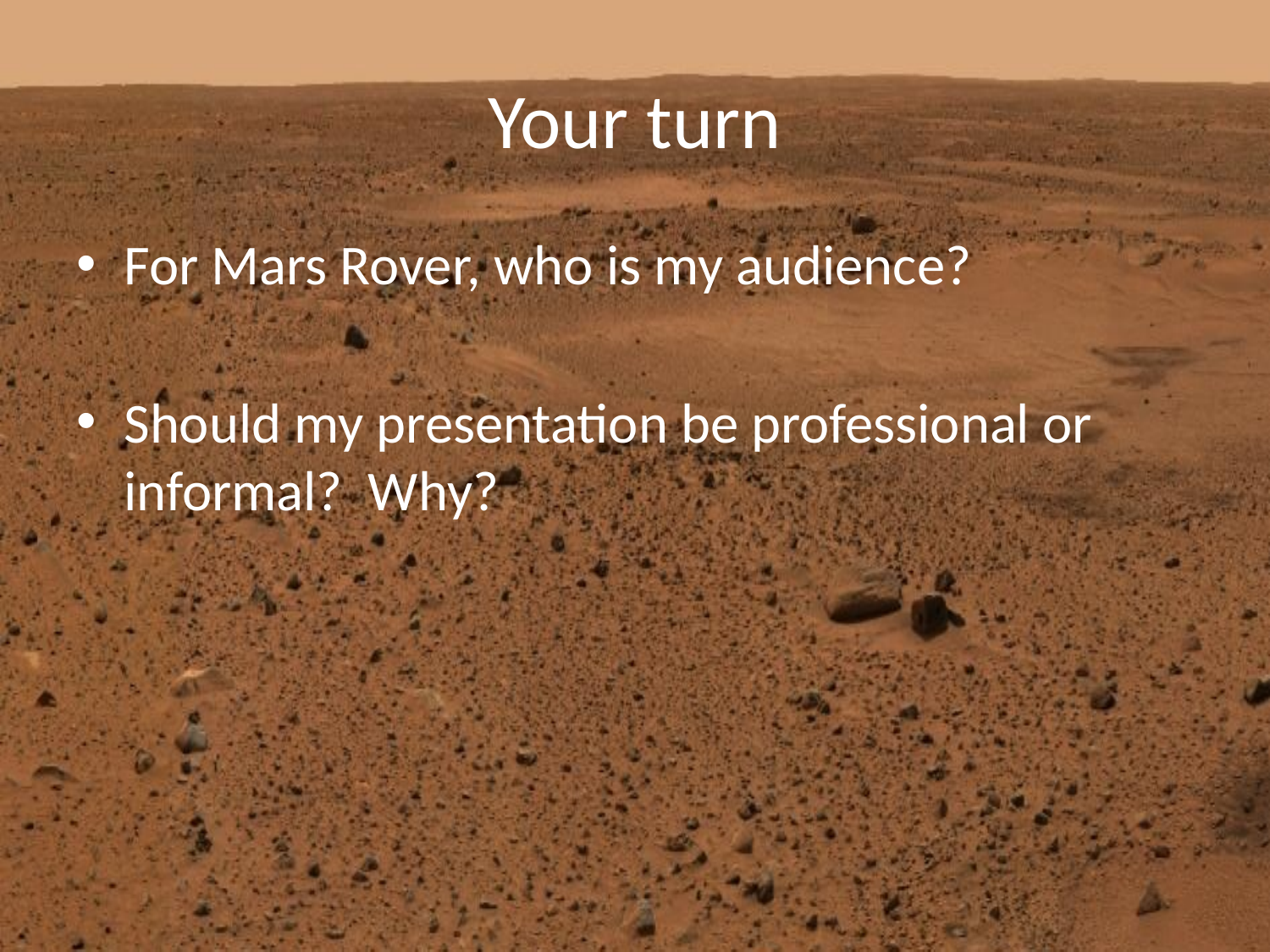

# Your turn
For Mars Rover, who is my audience?

Should my presentation be professional or informal?  Why?